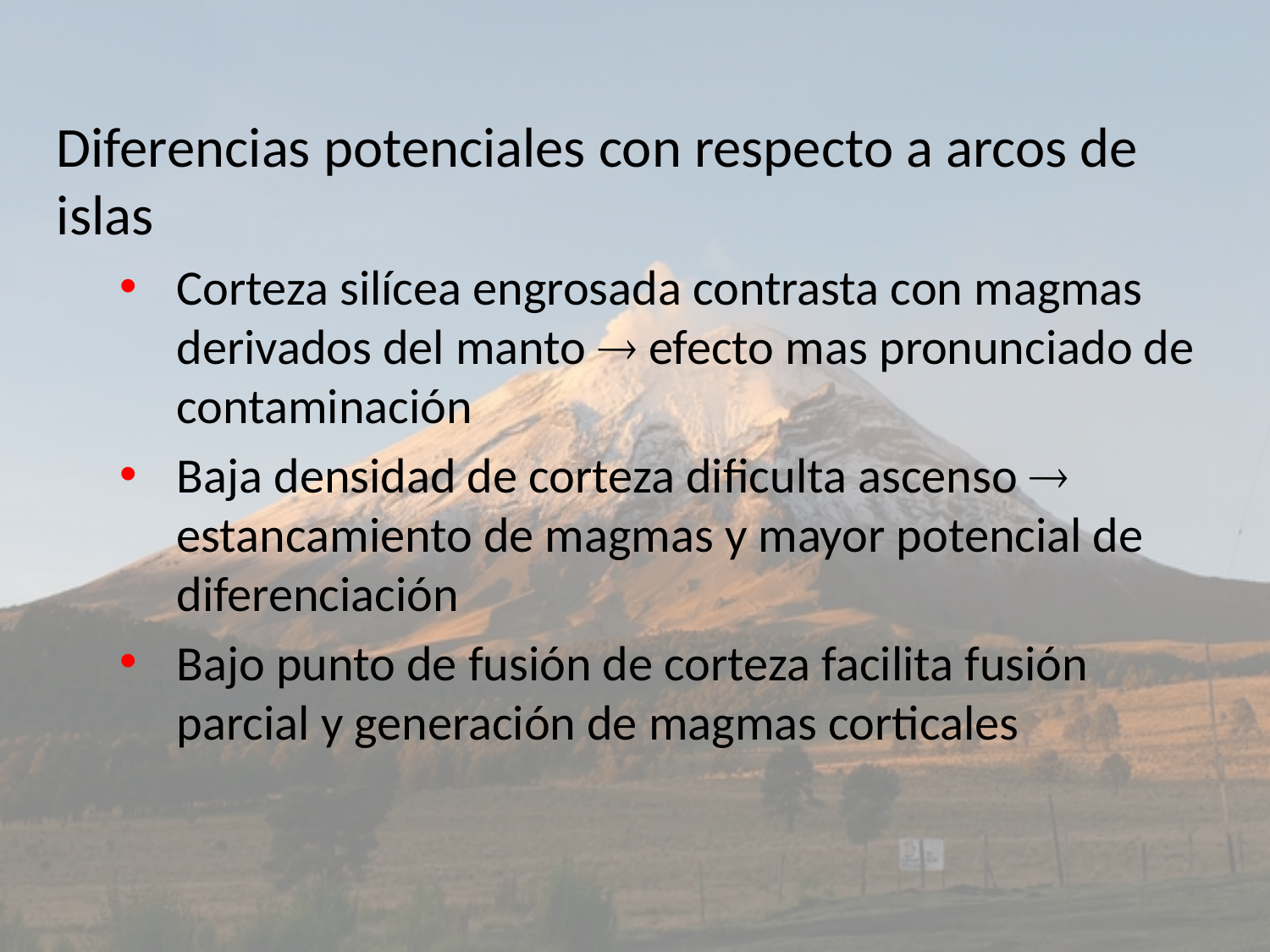

Diferencias potenciales con respecto a arcos de islas
Corteza silícea engrosada contrasta con magmas derivados del manto → efecto mas pronunciado de contaminación
Baja densidad de corteza dificulta ascenso → estancamiento de magmas y mayor potencial de diferenciación
Bajo punto de fusión de corteza facilita fusión parcial y generación de magmas corticales